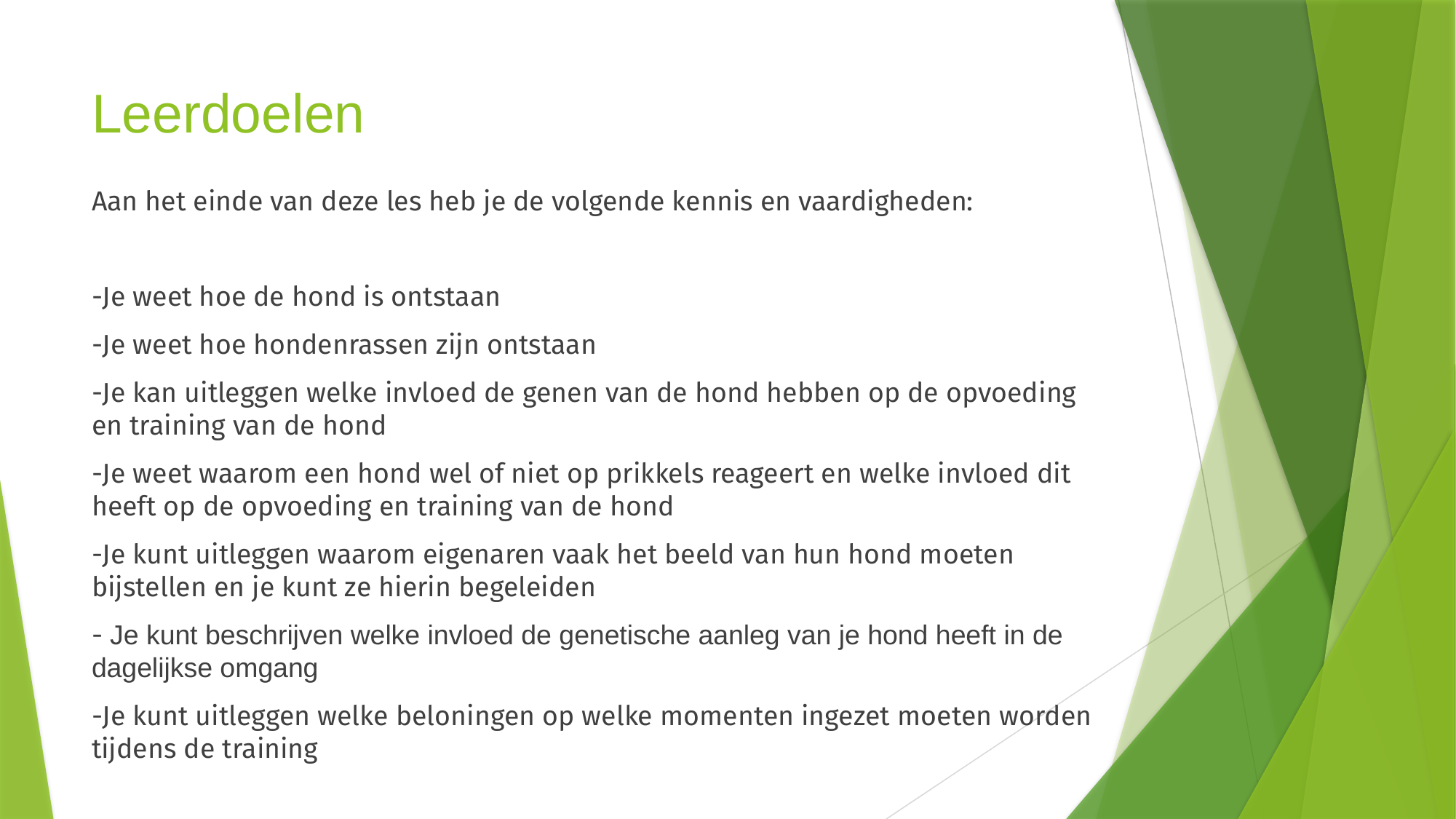

# Leerdoelen
Aan het einde van deze les heb je de volgende kennis en vaardigheden:

-Je weet hoe de hond is ontstaan
-Je weet hoe hondenrassen zijn ontstaan
-Je kan uitleggen welke invloed de genen van de hond hebben op de opvoeding en training van de hond
-Je weet waarom een hond wel of niet op prikkels reageert en welke invloed dit heeft op de opvoeding en training van de hond
-Je kunt uitleggen waarom eigenaren vaak het beeld van hun hond moeten bijstellen en je kunt ze hierin begeleiden
- Je kunt beschrijven welke invloed de genetische aanleg van je hond heeft in de dagelijkse omgang
-Je kunt uitleggen welke beloningen op welke momenten ingezet moeten worden tijdens de training